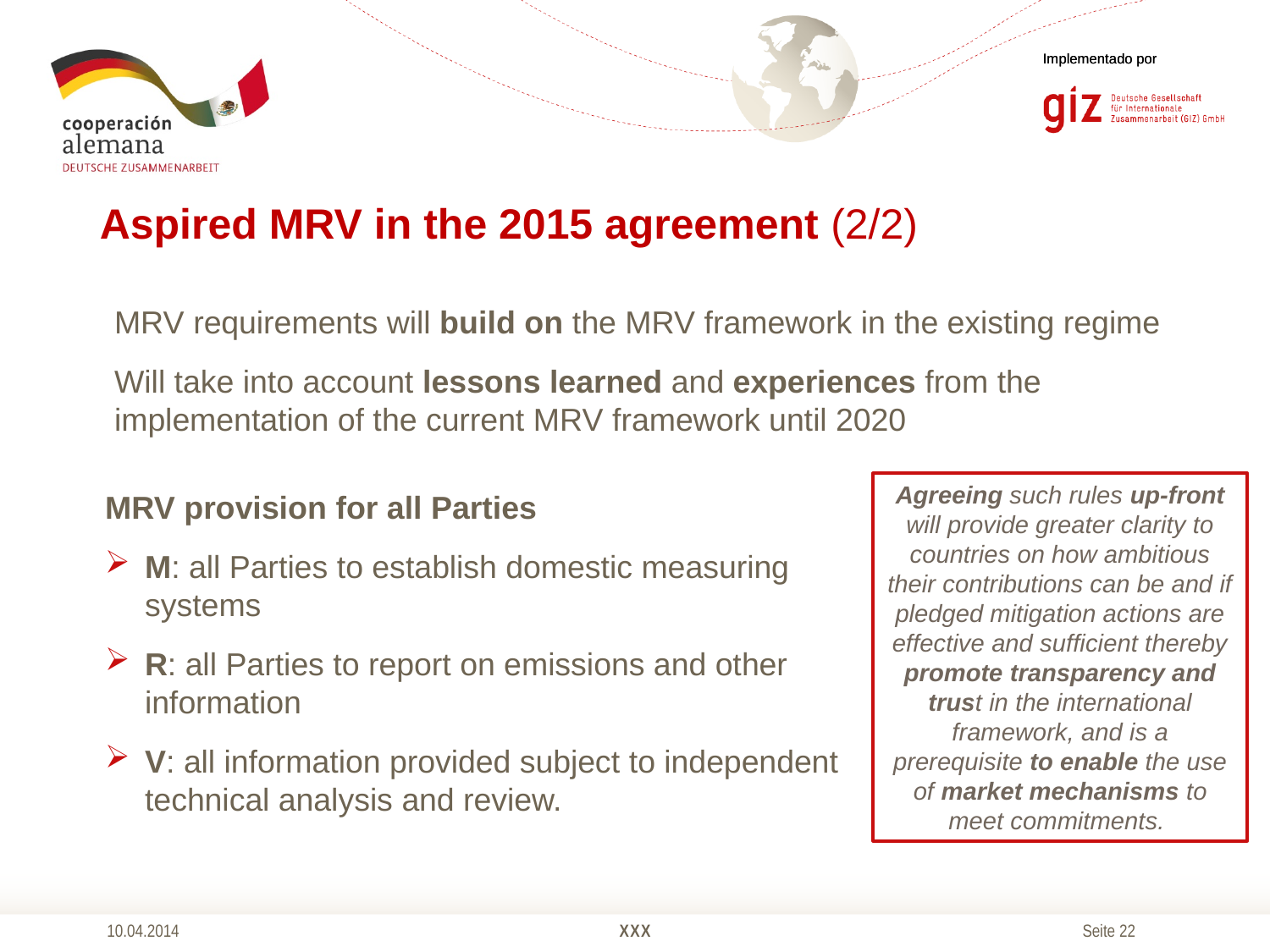

# Aspired MRV in the 2015 agreement (2/2)
MRV requirements will build on the MRV framework in the existing regime
Will take into account lessons learned and experiences from the implementation of the current MRV framework until 2020

Agreeing such rules up-front will provide greater clarity to countries on how ambitious their contributions can be and if pledged mitigation actions are effective and sufficient thereby promote transparency and trust in the international framework, and is a prerequisite to enable the use of market mechanisms to meet commitments.
MRV provision for all Parties
M: all Parties to establish domestic measuring systems
R: all Parties to report on emissions and other information
V: all information provided subject to independent technical analysis and review.

10.04.2014
XXX